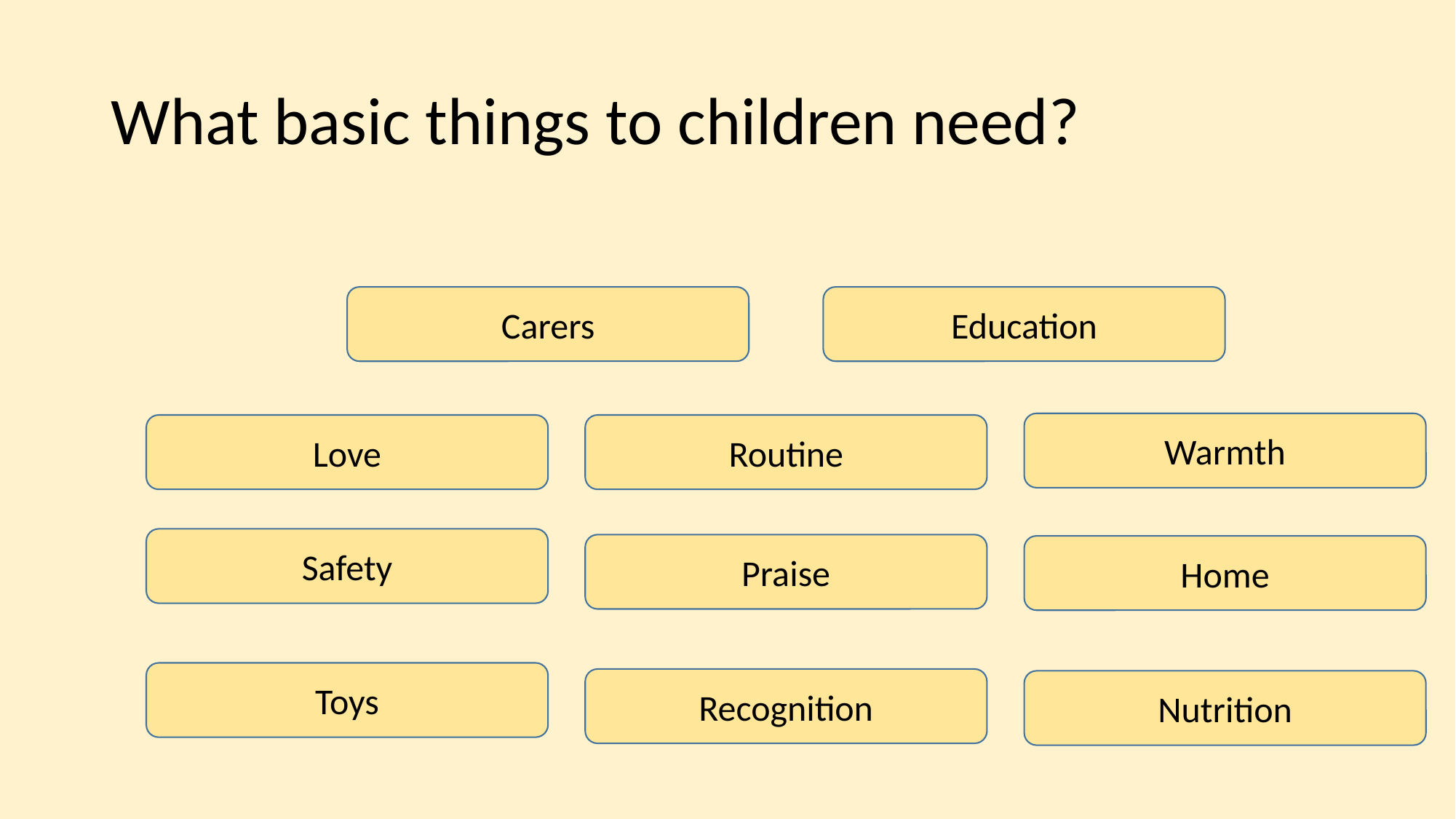

# What basic things to children need?
Carers
Education
Warmth
Love
Routine
Safety
Praise
Home
Toys
Recognition
Nutrition